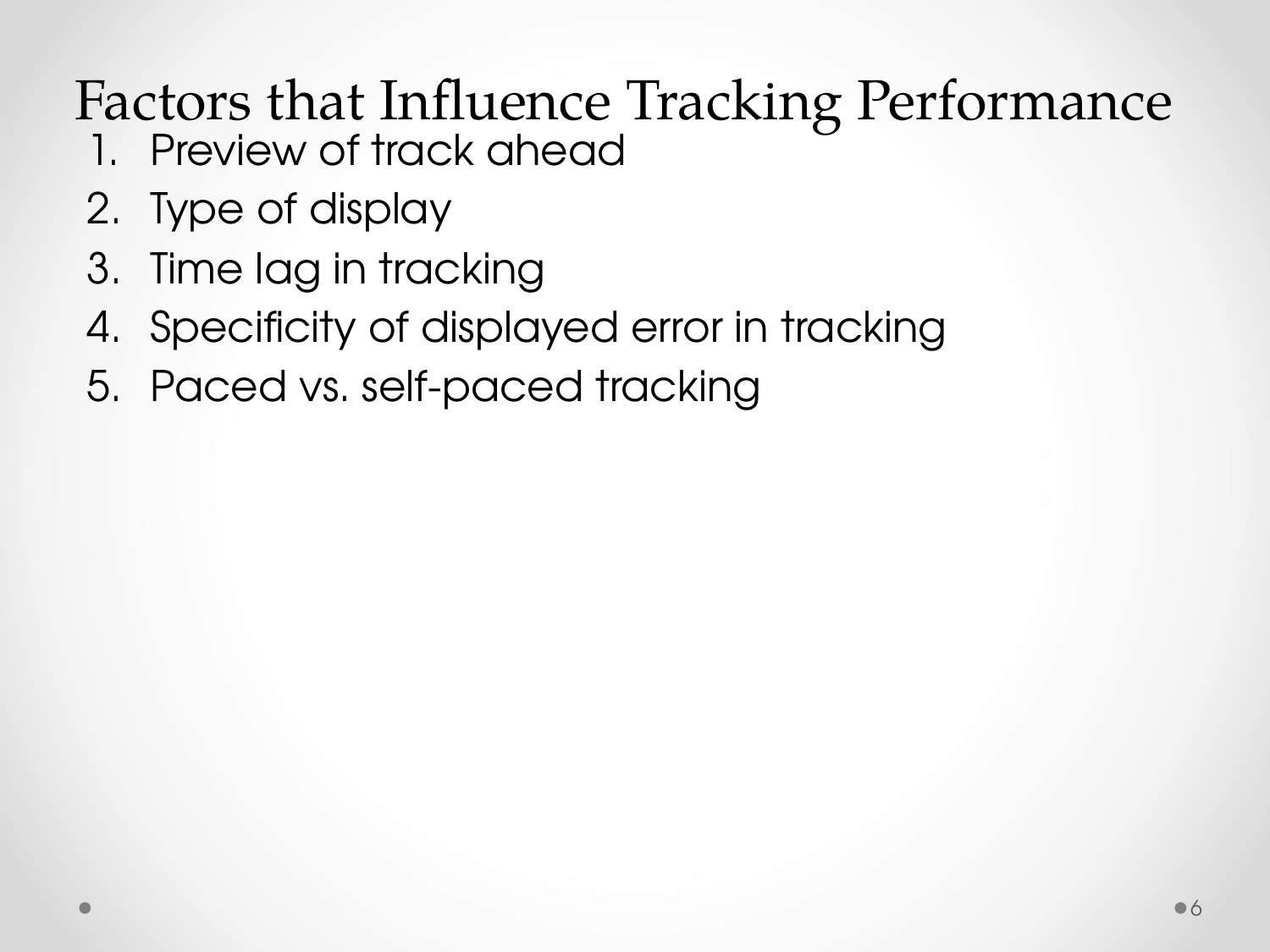

# Factors that Influence Tracking Performance

Preview of track ahead
Type of display
Time lag in tracking
Specificity of displayed error in tracking
Paced vs. self-paced tracking
6